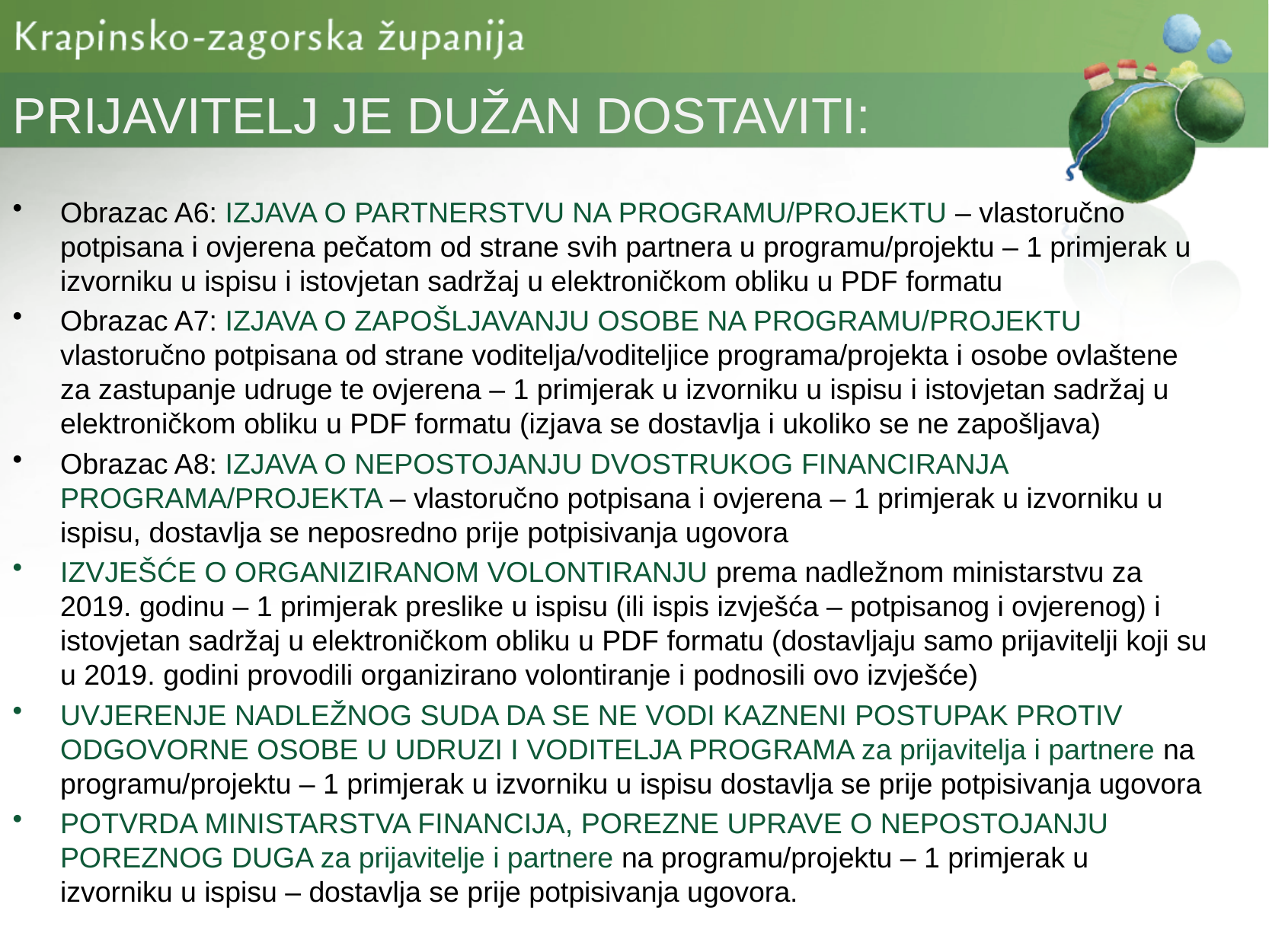

PRIJAVITELJ JE DUŽAN DOSTAVITI:

Obrazac A6: IZJAVA O PARTNERSTVU NA PROGRAMU/PROJEKTU – vlastoručno potpisana i ovjerena pečatom od strane svih partnera u programu/projektu – 1 primjerak u izvorniku u ispisu i istovjetan sadržaj u elektroničkom obliku u PDF formatu
Obrazac A7: IZJAVA O ZAPOŠLJAVANJU OSOBE NA PROGRAMU/PROJEKTU vlastoručno potpisana od strane voditelja/voditeljice programa/projekta i osobe ovlaštene za zastupanje udruge te ovjerena – 1 primjerak u izvorniku u ispisu i istovjetan sadržaj u elektroničkom obliku u PDF formatu (izjava se dostavlja i ukoliko se ne zapošljava)
Obrazac A8: IZJAVA O NEPOSTOJANJU DVOSTRUKOG FINANCIRANJA PROGRAMA/PROJEKTA – vlastoručno potpisana i ovjerena – 1 primjerak u izvorniku u ispisu, dostavlja se neposredno prije potpisivanja ugovora
IZVJEŠĆE O ORGANIZIRANOM VOLONTIRANJU prema nadležnom ministarstvu za 2019. godinu – 1 primjerak preslike u ispisu (ili ispis izvješća – potpisanog i ovjerenog) i istovjetan sadržaj u elektroničkom obliku u PDF formatu (dostavljaju samo prijavitelji koji su u 2019. godini provodili organizirano volontiranje i podnosili ovo izvješće)
UVJERENJE NADLEŽNOG SUDA DA SE NE VODI KAZNENI POSTUPAK PROTIV ODGOVORNE OSOBE U UDRUZI I VODITELJA PROGRAMA za prijavitelja i partnere na programu/projektu – 1 primjerak u izvorniku u ispisu dostavlja se prije potpisivanja ugovora
POTVRDA MINISTARSTVA FINANCIJA, POREZNE UPRAVE O NEPOSTOJANJU POREZNOG DUGA za prijavitelje i partnere na programu/projektu – 1 primjerak u izvorniku u ispisu – dostavlja se prije potpisivanja ugovora.